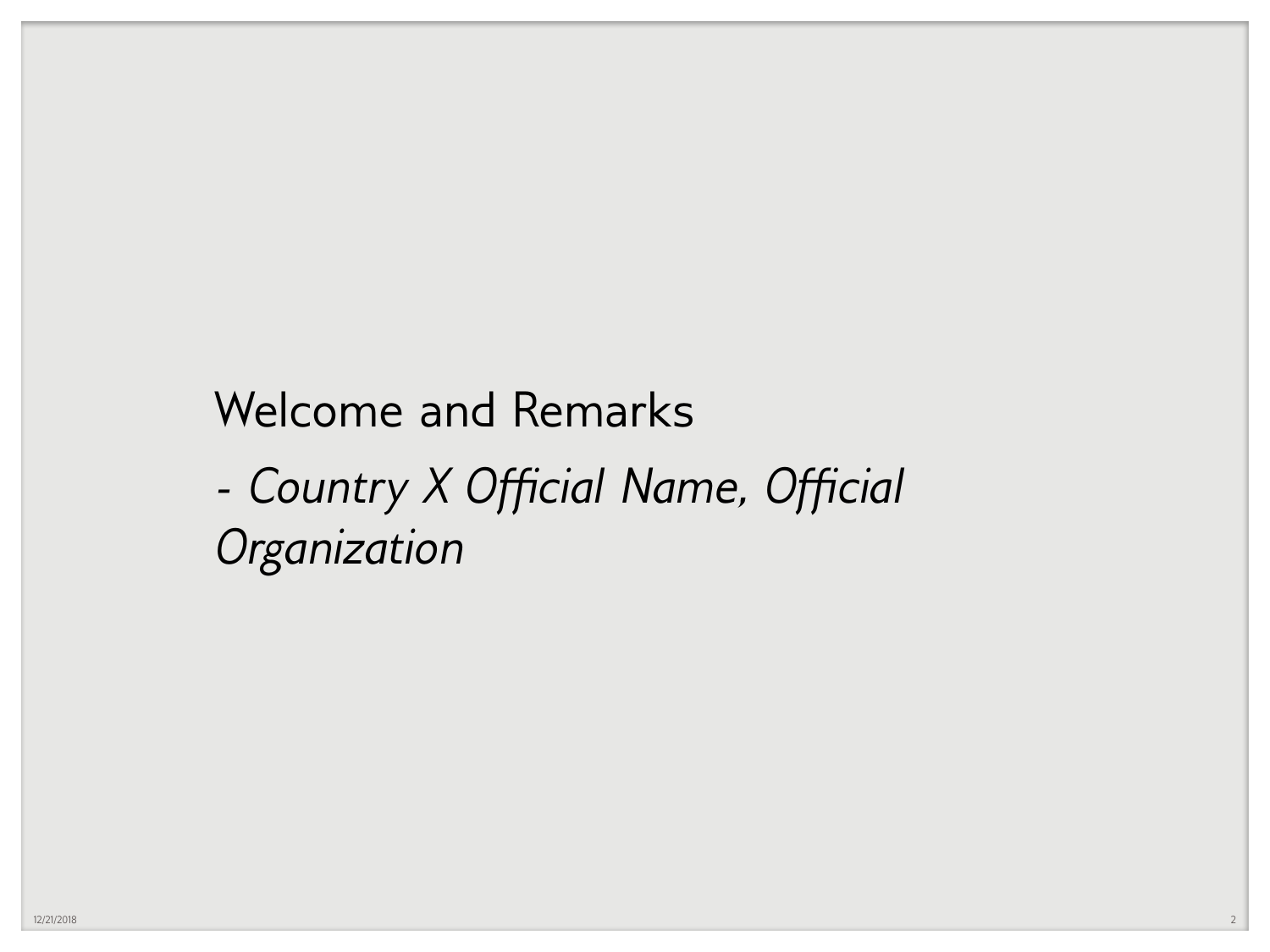

Welcome and Remarks
- Country X Official Name, Official Organization

12/21/2018
2